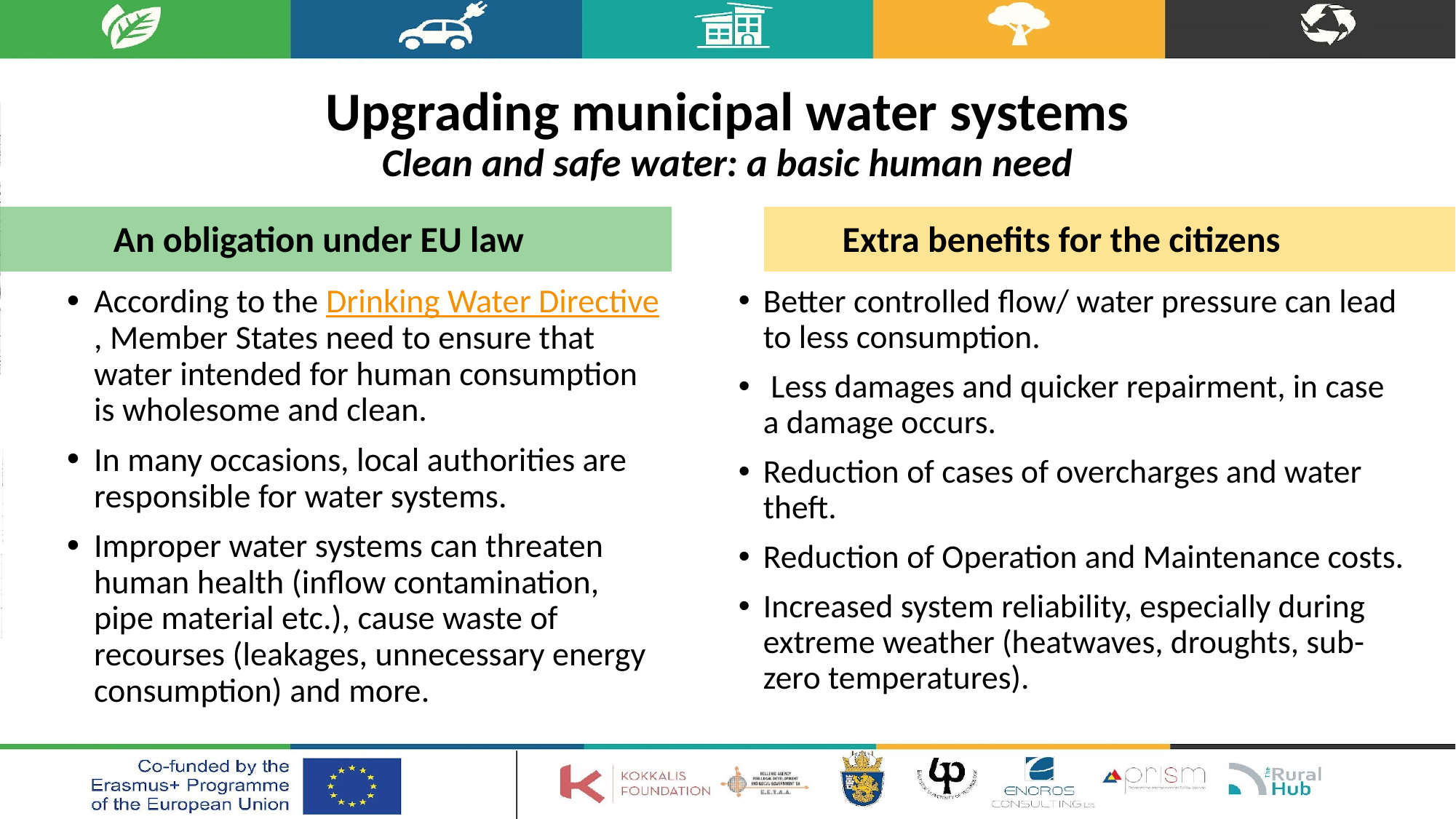

# Upgrading municipal water systems Clean and safe water: a basic human need
Extra benefits for the citizens
An obligation under EU law

According to the Drinking Water Directive, Member States need to ensure that water intended for human consumption is wholesome and clean.
In many occasions, local authorities are responsible for water systems.
Improper water systems can threaten human health (inflow contamination, pipe material etc.), cause waste of recourses (leakages, unnecessary energy consumption) and more.

Better controlled flow/ water pressure can lead to less consumption.
 Less damages and quicker repairment, in case a damage occurs.
Reduction of cases of overcharges and water theft.
Reduction of Operation and Maintenance costs.
Increased system reliability, especially during extreme weather (heatwaves, droughts, sub-zero temperatures).